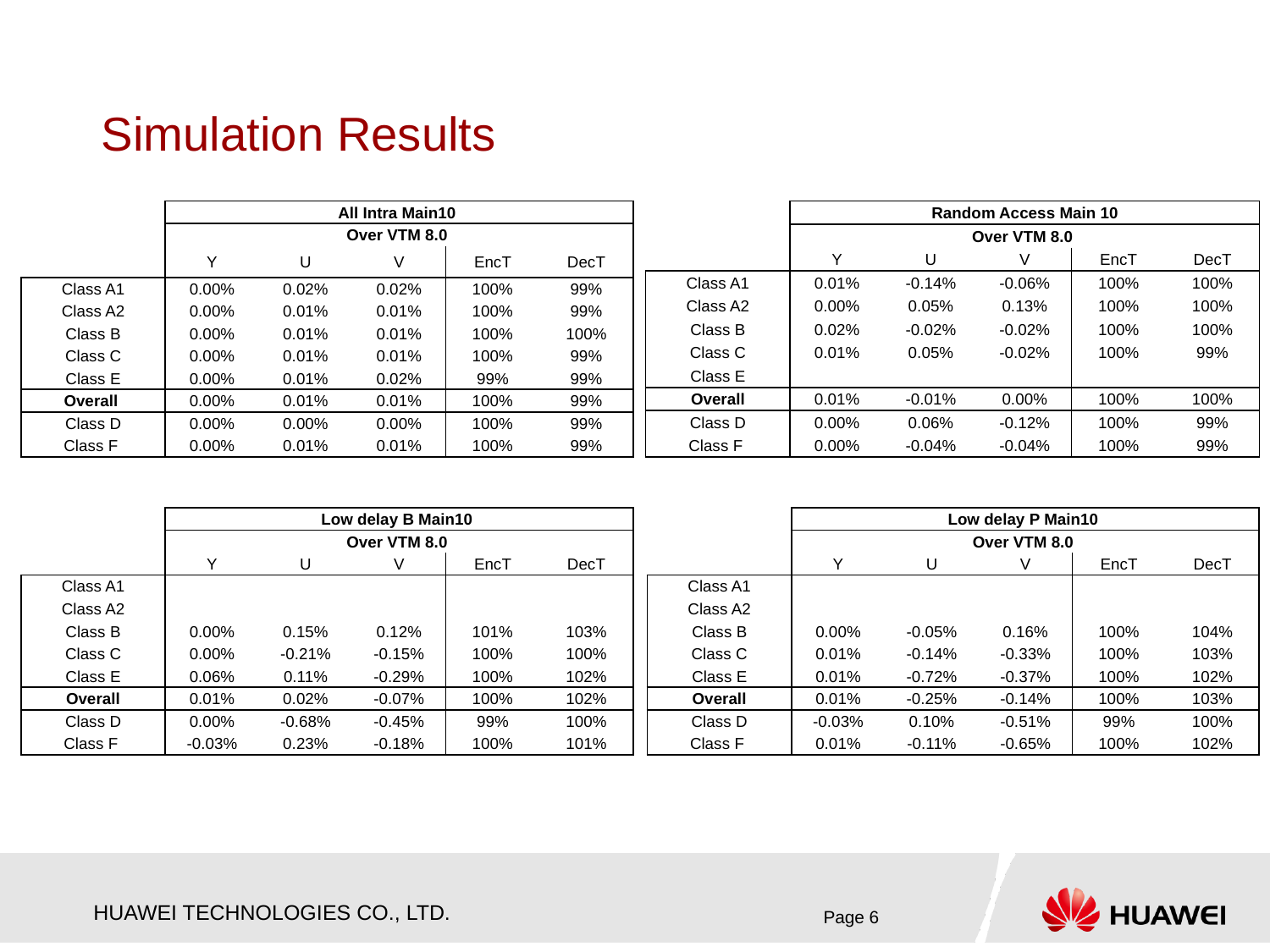

# Simulation Results
|  | All Intra Main10 |  |  |  |  |
| --- | --- | --- | --- | --- | --- |
|  | Over VTM 8.0 |  |  |  |  |
|  | Y | U | V | EncT | DecT |
| Class A1 | 0.00% | 0.02% | 0.02% | 100% | 99% |
| Class A2 | 0.00% | 0.01% | 0.01% | 100% | 99% |
| Class B | 0.00% | 0.01% | 0.01% | 100% | 100% |
| Class C | 0.00% | 0.01% | 0.01% | 100% | 99% |
| Class E | 0.00% | 0.01% | 0.02% | 99% | 99% |
| Overall | 0.00% | 0.01% | 0.01% | 100% | 99% |
| Class D | 0.00% | 0.00% | 0.00% | 100% | 99% |
| Class F | 0.00% | 0.01% | 0.01% | 100% | 99% |
|  | Random Access Main 10 |  |  |  |  |
| --- | --- | --- | --- | --- | --- |
|  | Over VTM 8.0 |  |  |  |  |
|  | Y | U | V | EncT | DecT |
| Class A1 | 0.01% | -0.14% | -0.06% | 100% | 100% |
| Class A2 | 0.00% | 0.05% | 0.13% | 100% | 100% |
| Class B | 0.02% | -0.02% | -0.02% | 100% | 100% |
| Class C | 0.01% | 0.05% | -0.02% | 100% | 99% |
| Class E |  |  |  |  |  |
| Overall | 0.01% | -0.01% | 0.00% | 100% | 100% |
| Class D | 0.00% | 0.06% | -0.12% | 100% | 99% |
| Class F | 0.00% | -0.04% | -0.04% | 100% | 99% |
|  | Low delay P Main10 |  |  |  |  |
| --- | --- | --- | --- | --- | --- |
|  | Over VTM 8.0 |  |  |  |  |
|  | Y | U | V | EncT | DecT |
| Class A1 |  |  |  |  |  |
| Class A2 |  |  |  |  |  |
| Class B | 0.00% | -0.05% | 0.16% | 100% | 104% |
| Class C | 0.01% | -0.14% | -0.33% | 100% | 103% |
| Class E | 0.01% | -0.72% | -0.37% | 100% | 102% |
| Overall | 0.01% | -0.25% | -0.14% | 100% | 103% |
| Class D | -0.03% | 0.10% | -0.51% | 99% | 100% |
| Class F | 0.01% | -0.11% | -0.65% | 100% | 102% |
|  | Low delay B Main10 |  |  |  |  |
| --- | --- | --- | --- | --- | --- |
|  | Over VTM 8.0 |  |  |  |  |
|  | Y | U | V | EncT | DecT |
| Class A1 |  |  |  |  |  |
| Class A2 |  |  |  |  |  |
| Class B | 0.00% | 0.15% | 0.12% | 101% | 103% |
| Class C | 0.00% | -0.21% | -0.15% | 100% | 100% |
| Class E | 0.06% | 0.11% | -0.29% | 100% | 102% |
| Overall | 0.01% | 0.02% | -0.07% | 100% | 102% |
| Class D | 0.00% | -0.68% | -0.45% | 99% | 100% |
| Class F | -0.03% | 0.23% | -0.18% | 100% | 101% |

Page 6